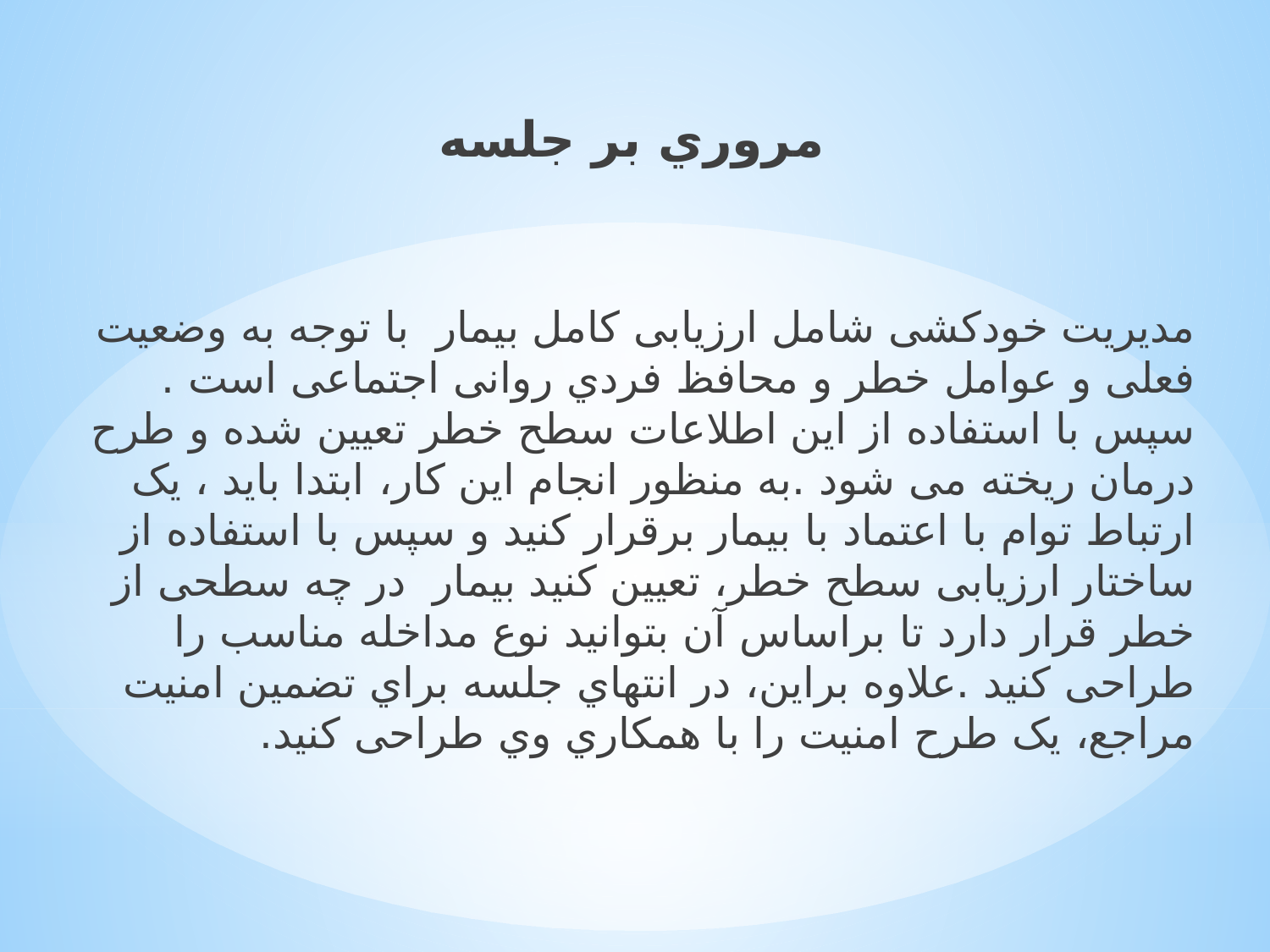

ﻣﺮوري ﺑﺮ ﺟﻠﺴﻪ

ﻣﺪﯾﺮﯾﺖ ﺧﻮدﮐﺸﯽ ﺷﺎﻣﻞ ارزﯾﺎﺑﯽ ﮐﺎﻣﻞ ﺑﯿﻤﺎر  ﺑﺎ ﺗﻮﺟﻪ ﺑﻪ وﺿﻌﯿﺖ ﻓﻌﻠﯽ و ﻋﻮاﻣﻞ ﺧﻄﺮ و ﻣﺤﺎﻓﻆ ﻓﺮدي رواﻧﯽ اﺟﺘﻤﺎﻋﯽ اﺳﺖ . ﺳﭙﺲ ﺑﺎ اﺳﺘﻔﺎده از اﯾﻦ اﻃﻼﻋﺎت ﺳﻄﺢ ﺧﻄﺮ ﺗﻌﯿﯿﻦ ﺷﺪه و ﻃﺮح درﻣﺎن رﯾﺨﺘﻪ ﻣﯽ ﺷﻮد .ﺑﻪ ﻣﻨﻈﻮر اﻧﺠﺎم اﯾﻦ ﮐﺎر، اﺑﺘﺪا ﺑﺎﯾﺪ ، ﯾﮏ ارﺗﺒﺎط ﺗﻮام ﺑﺎ اﻋﺘﻤﺎد ﺑﺎ ﺑﯿﻤﺎر ﺑﺮﻗﺮار ﮐﻨﯿﺪ و ﺳﭙﺲ ﺑﺎ اﺳﺘﻔﺎده از ﺳﺎﺧﺘﺎر ارزﯾﺎﺑﯽ ﺳﻄﺢ ﺧﻄﺮ، ﺗﻌﯿﯿﻦ ﮐﻨﯿﺪ ﺑﯿﻤﺎر  در ﭼﻪ ﺳﻄﺤﯽ از ﺧﻄﺮ ﻗﺮار دارد ﺗﺎ ﺑﺮاﺳﺎس آن ﺑﺘﻮاﻧﯿﺪ ﻧﻮع ﻣﺪاﺧﻠﻪ ﻣﻨﺎﺳﺐ را ﻃﺮاﺣﯽ ﮐﻨﯿﺪ .ﻋﻼوه ﺑﺮاﯾﻦ، در اﻧﺘﻬﺎي ﺟﻠﺴﻪ ﺑﺮاي ﺗﻀﻤﯿﻦ اﻣﻨﯿﺖ ﻣﺮاﺟﻊ، ﯾﮏ ﻃﺮح اﻣﻨﯿﺖ را ﺑﺎ ﻫﻤﮑﺎري وي ﻃﺮاﺣﯽ ﮐﻨﯿﺪ.